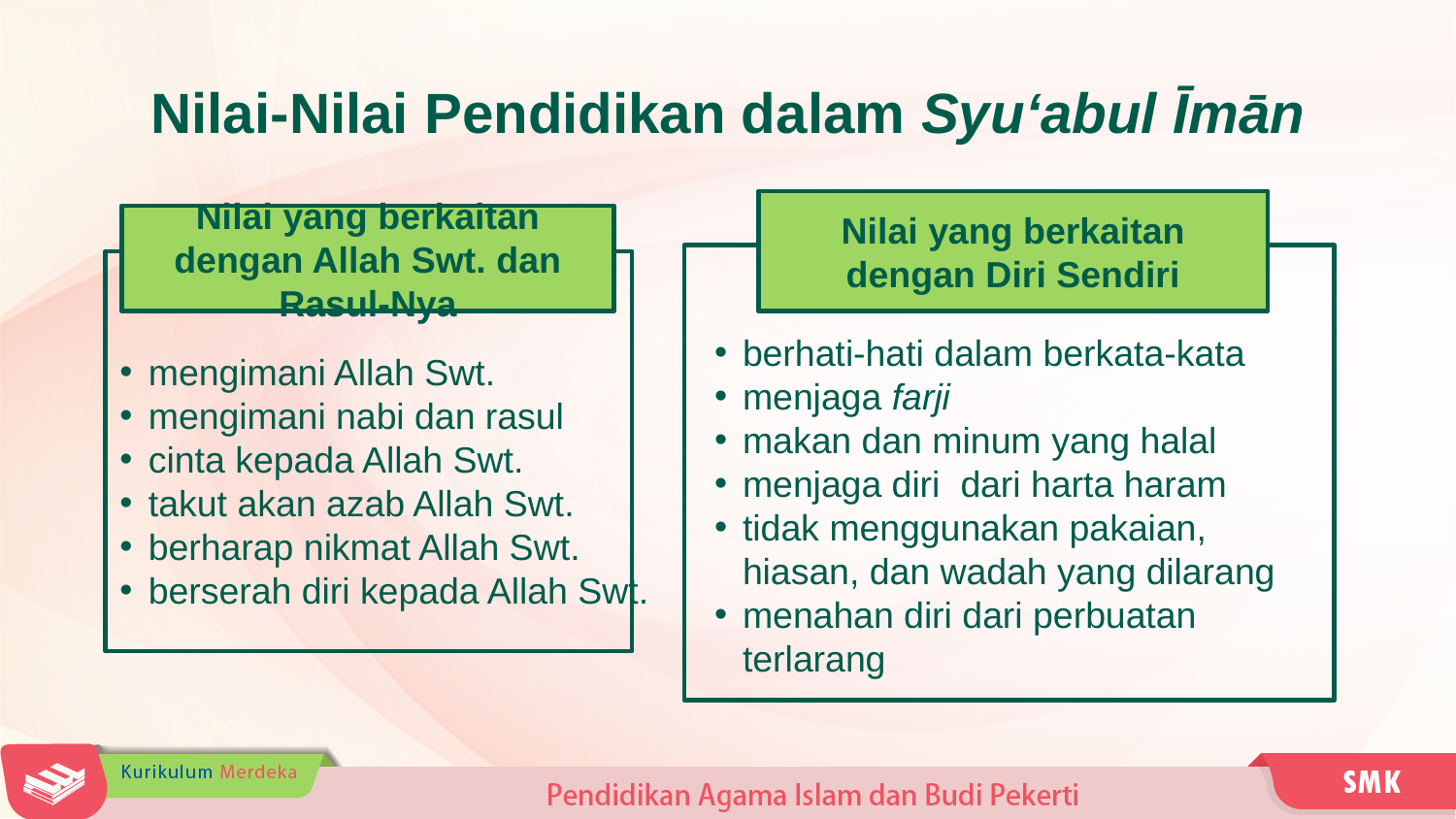

Nilai-Nilai Pendidikan dalam Syu‘abul Īmān
Nilai yang berkaitan dengan Diri Sendiri
Nilai yang berkaitan dengan Allah Swt. dan Rasul-Nya

berhati-hati dalam berkata-kata
menjaga farji
makan dan minum yang halal
menjaga diri  dari harta haram
tidak menggunakan pakaian, hiasan, dan wadah yang dilarang
menahan diri dari perbuatan terlarang

mengimani Allah Swt.
mengimani nabi dan rasul
cinta kepada Allah Swt.
takut akan azab Allah Swt.
berharap nikmat Allah Swt.
berserah diri kepada Allah Swt.